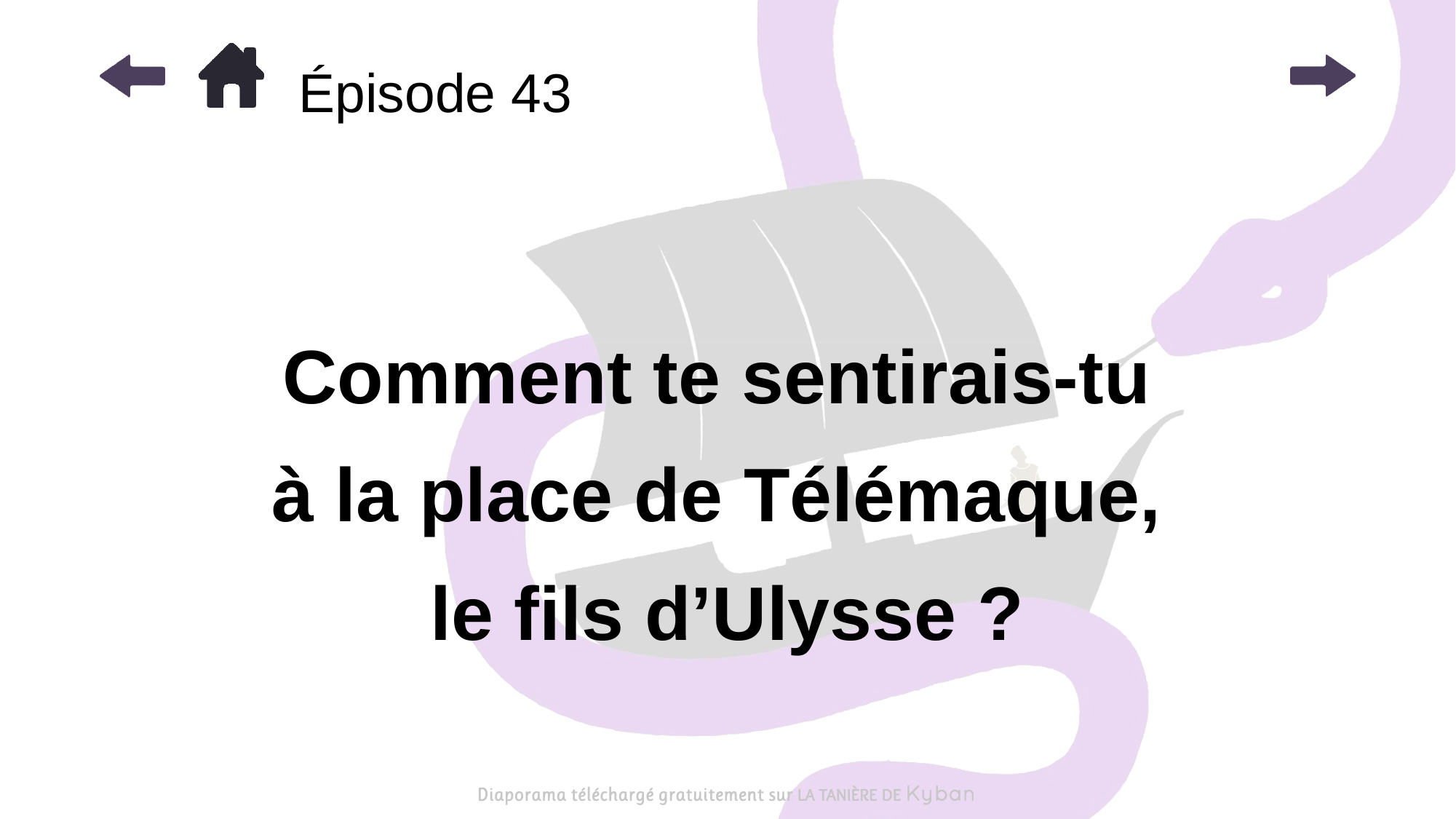

# Épisode 43
Comment te sentirais-tu
à la place de Télémaque,
le fils d’Ulysse ?